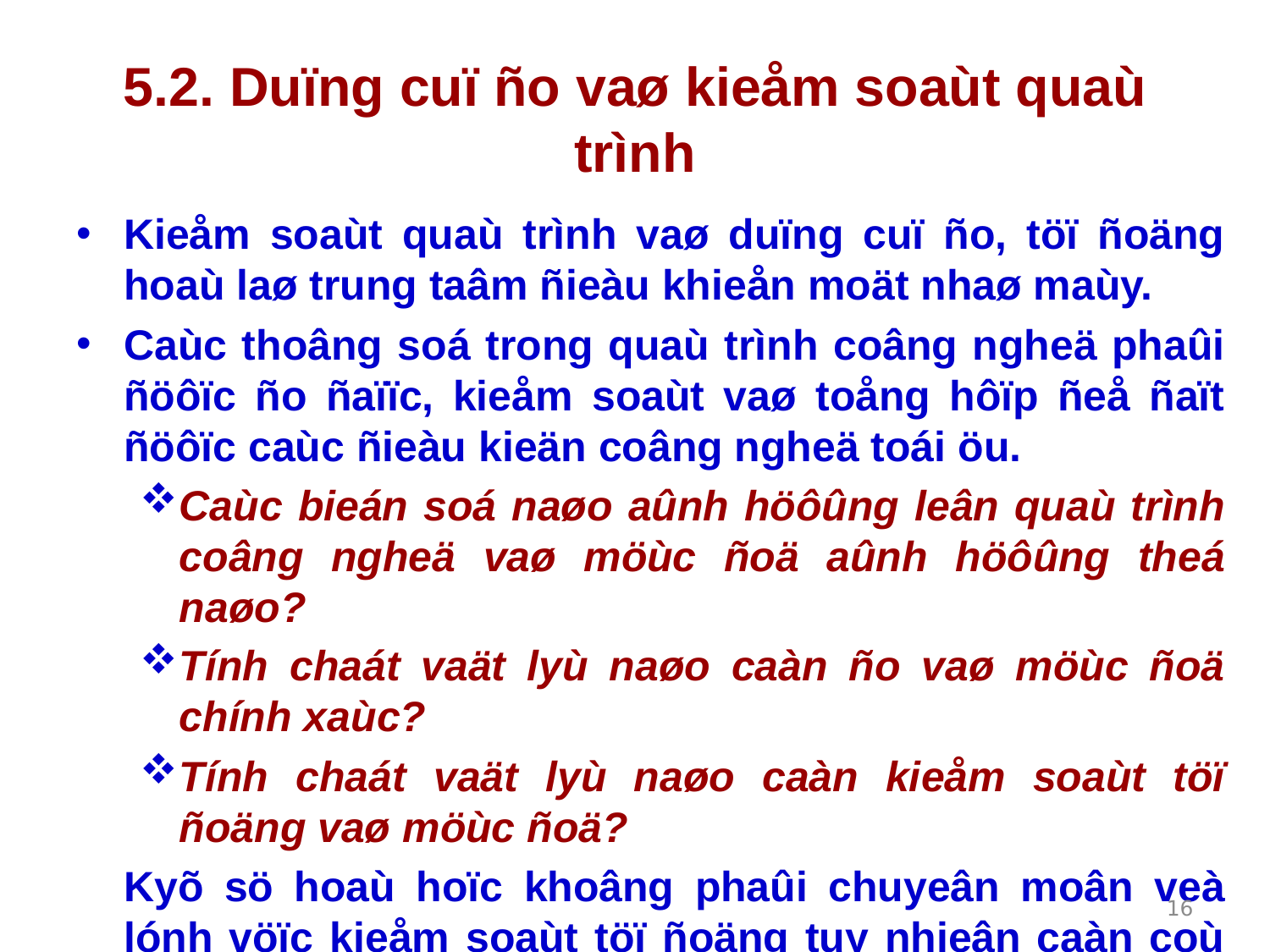

# 5.2. Duïng cuï ño vaø kieåm soaùt quaù trình
Kieåm soaùt quaù trình vaø duïng cuï ño, töï ñoäng hoaù laø trung taâm ñieàu khieån moät nhaø maùy.
Caùc thoâng soá trong quaù trình coâng ngheä phaûi ñöôïc ño ñaïïc, kieåm soaùt vaø toång hôïp ñeå ñaït ñöôïc caùc ñieàu kieän coâng ngheä toái öu.
Caùc bieán soá naøo aûnh höôûng leân quaù trình coâng ngheä vaø möùc ñoä aûnh höôûng theá naøo?
Tính chaát vaät lyù naøo caàn ño vaø möùc ñoä chính xaùc?
Tính chaát vaät lyù naøo caàn kieåm soaùt töï ñoäng vaø möùc ñoä?
	Kyõ sö hoaù hoïc khoâng phaûi chuyeân moân veà lónh vöïc kieåm soaùt töï ñoäng tuy nhieân caàn coù kieán thöùc veà lænh vöïc naøy ñeå coù theå ñaùnh giaù nhöõng keát quaû cuûa quaù trình ño vaø kieåm soaùt töï ñoäng.
16